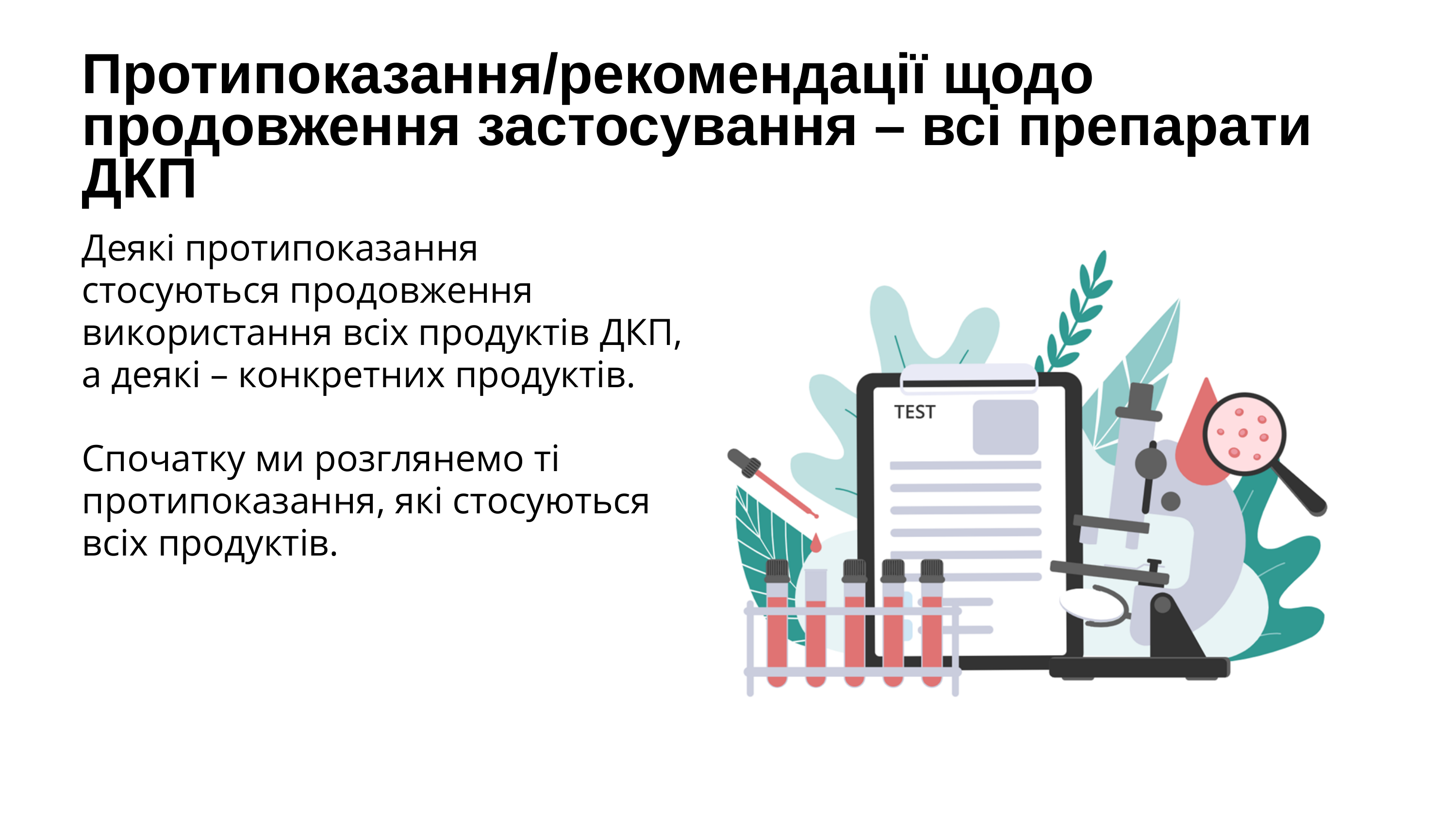

Протипоказання/рекомендації щодо продовження застосування – всі препарати ДКП

Деякі протипоказання стосуються продовження використання всіх продуктів ДКП, а деякі – конкретних продуктів.

Спочатку ми розглянемо ті протипоказання, які стосуються всіх продуктів.